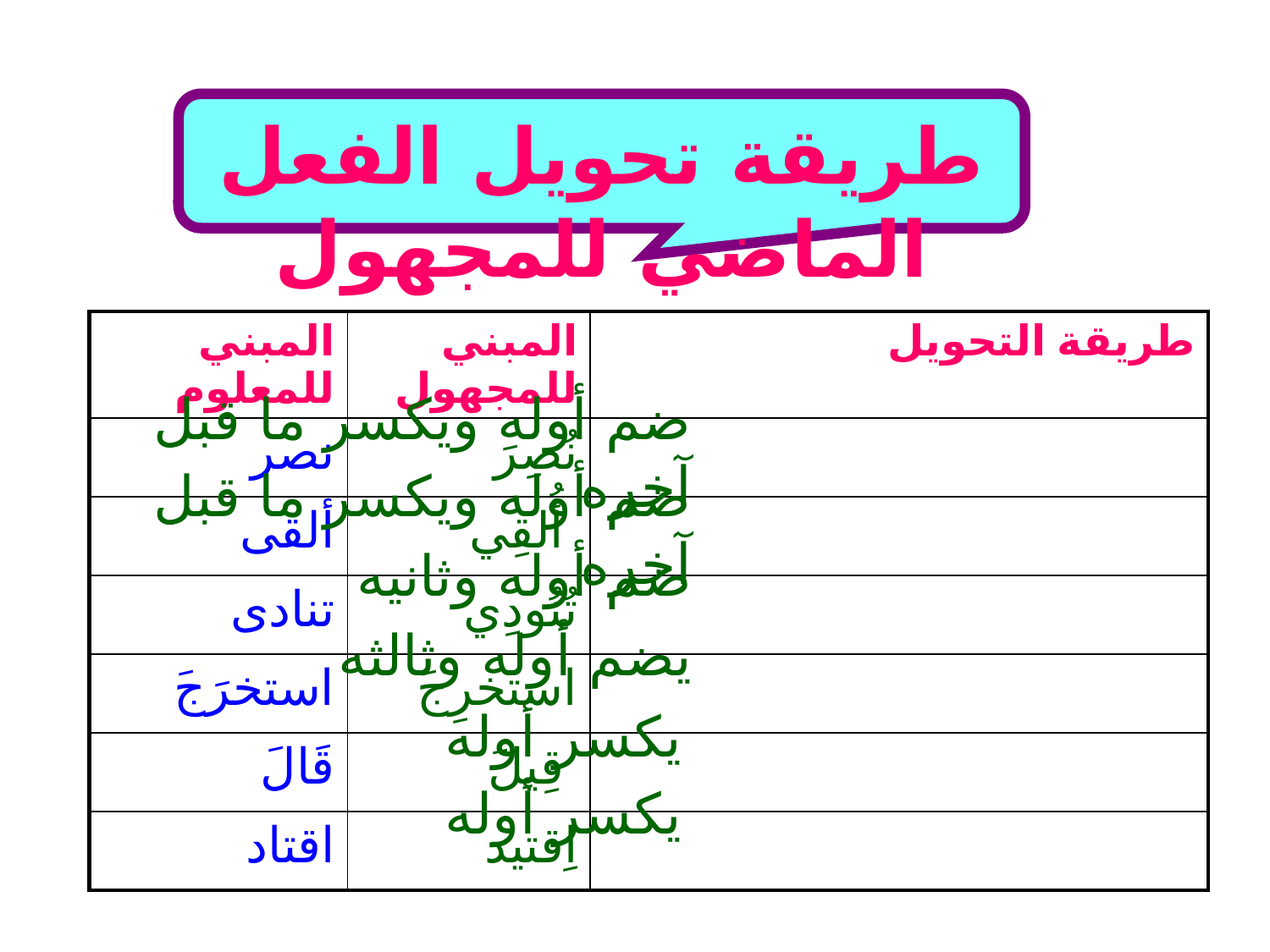

طريقة تحويل الفعل الماضي للمجهول
| المبني للمعلوم | المبني للمجهول | طريقة التحويل |
| --- | --- | --- |
| نصر | نُصِرَ |  |
| ألقى | أُلقِي |  |
| تنادى | تُنُودِي |  |
| استخرَجَ | استخرِجَ |  |
| قَالَ | قِيلَ |  |
| اقتاد | اِقتيد |  |
ضم أوله ويكسر ما قبل آخره
ضم أوله ويكسر ما قبل آخره
ضم أوله وثانيه
يضم أوله وثالثه
يكسر أوله
يكسر أوله